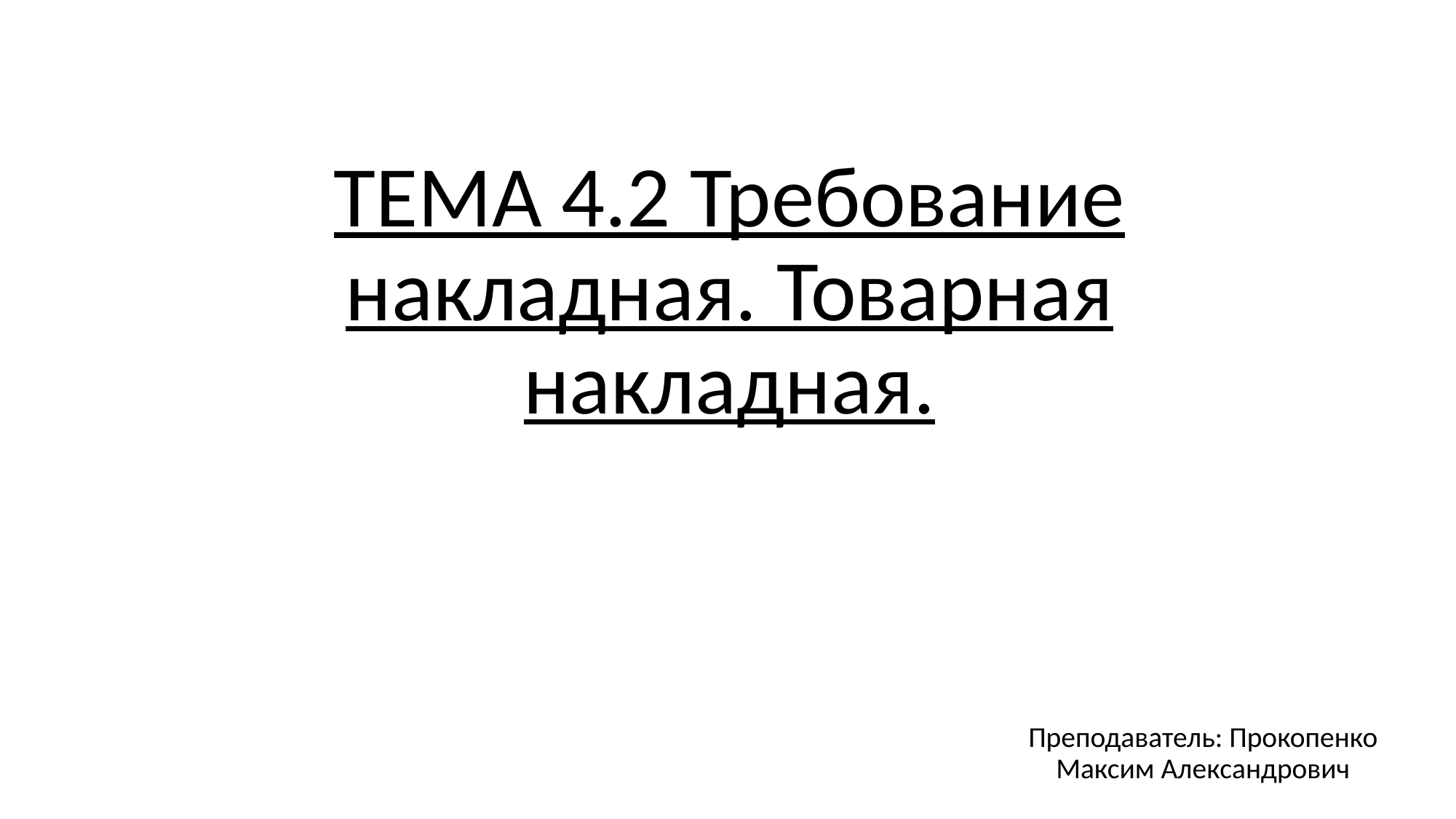

# ТЕМА 4.2 Требование накладная. Товарная накладная.
Преподаватель: Прокопенко Максим Александрович